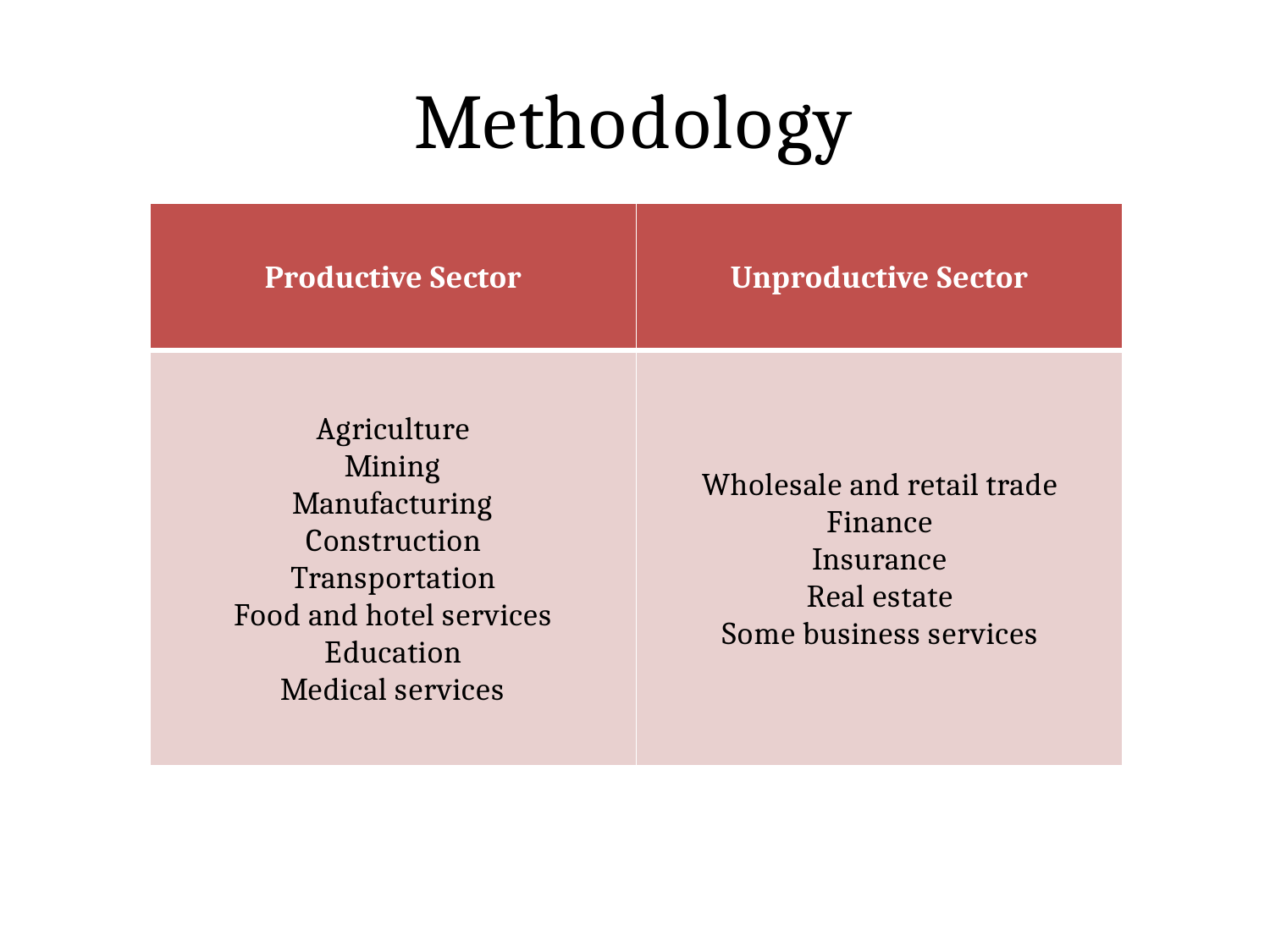

# Methodology
| Productive Sector | Unproductive Sector |
| --- | --- |
| Agriculture Mining Manufacturing Construction Transportation Food and hotel services Education Medical services | Wholesale and retail trade Finance Insurance Real estate Some business services |